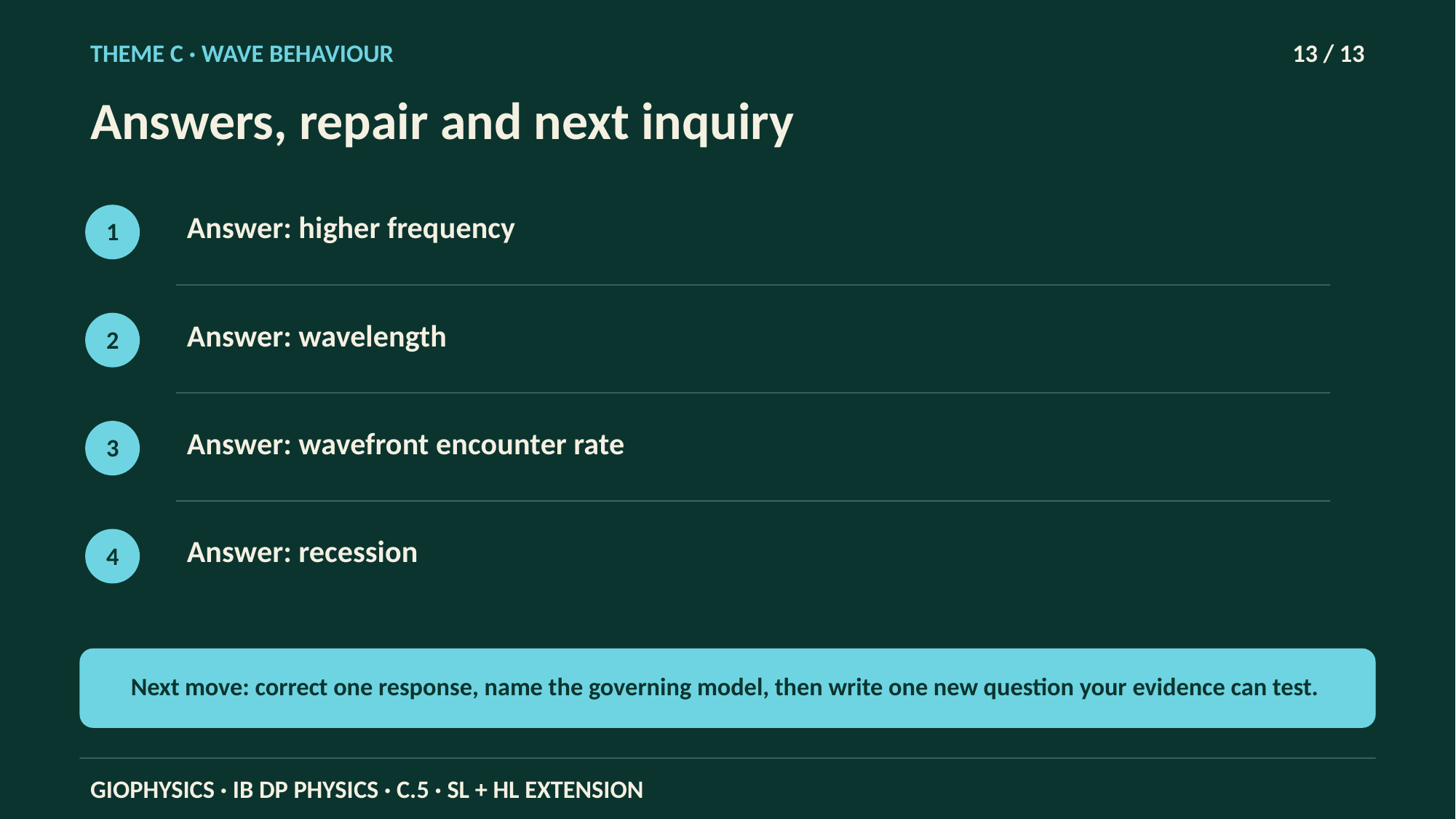

THEME C · WAVE BEHAVIOUR
13 / 13
Answers, repair and next inquiry
Answer: higher frequency

1

Answer: wavelength

2

Answer: wavefront encounter rate

3

Answer: recession

4

Next move: correct one response, name the governing model, then write one new question your evidence can test.

GIOPHYSICS · IB DP PHYSICS · C.5 · SL + HL EXTENSION